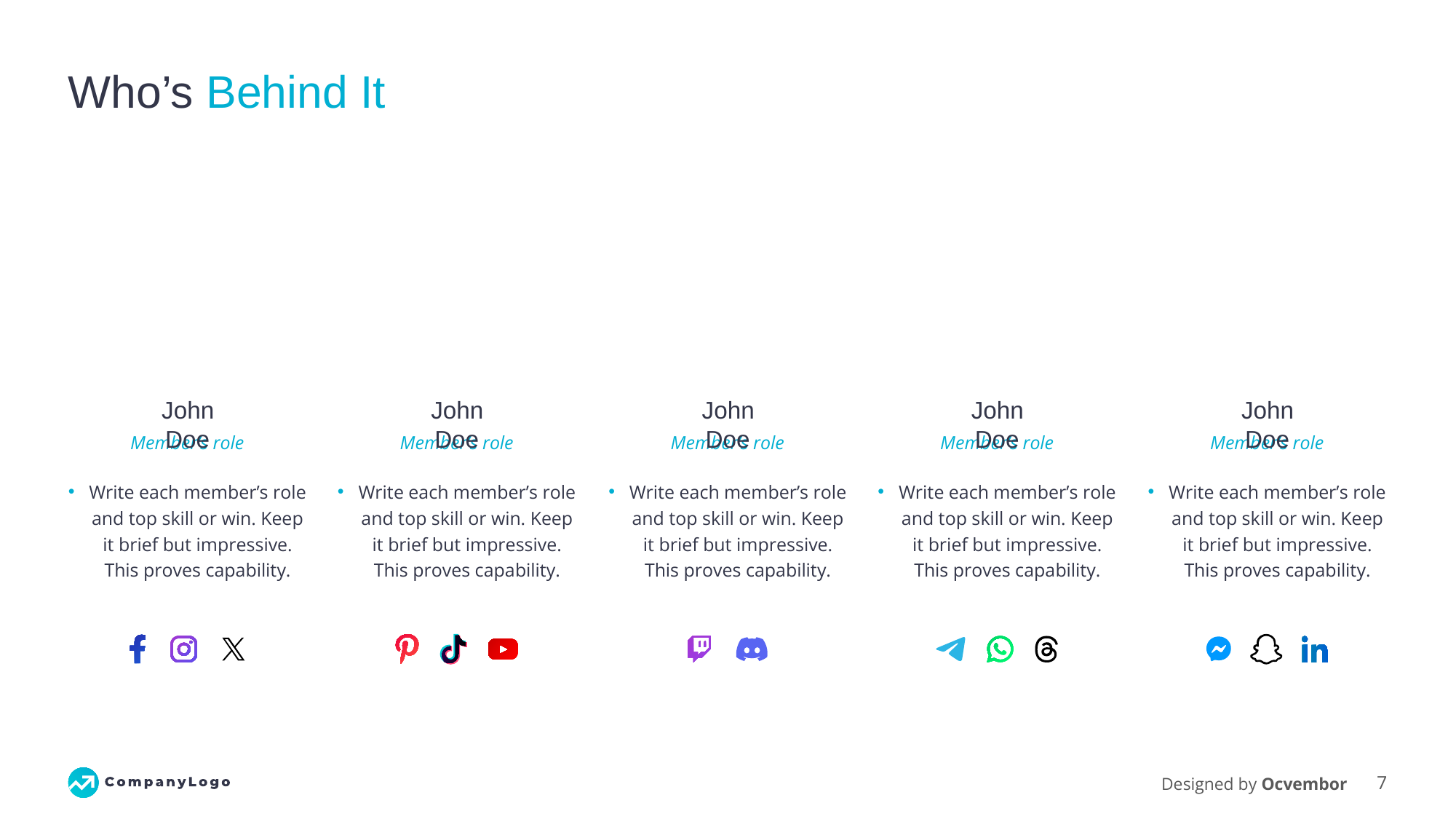

# Who’s Behind It

John Doe
John Doe
John Doe
John Doe
John Doe
Member’s role
Member’s role
Member’s role
Member’s role
Member’s role
Write each member’s role and top skill or win. Keep it brief but impressive. This proves capability.
Write each member’s role and top skill or win. Keep it brief but impressive. This proves capability.
Write each member’s role and top skill or win. Keep it brief but impressive. This proves capability.
Write each member’s role and top skill or win. Keep it brief but impressive. This proves capability.
Write each member’s role and top skill or win. Keep it brief but impressive. This proves capability.